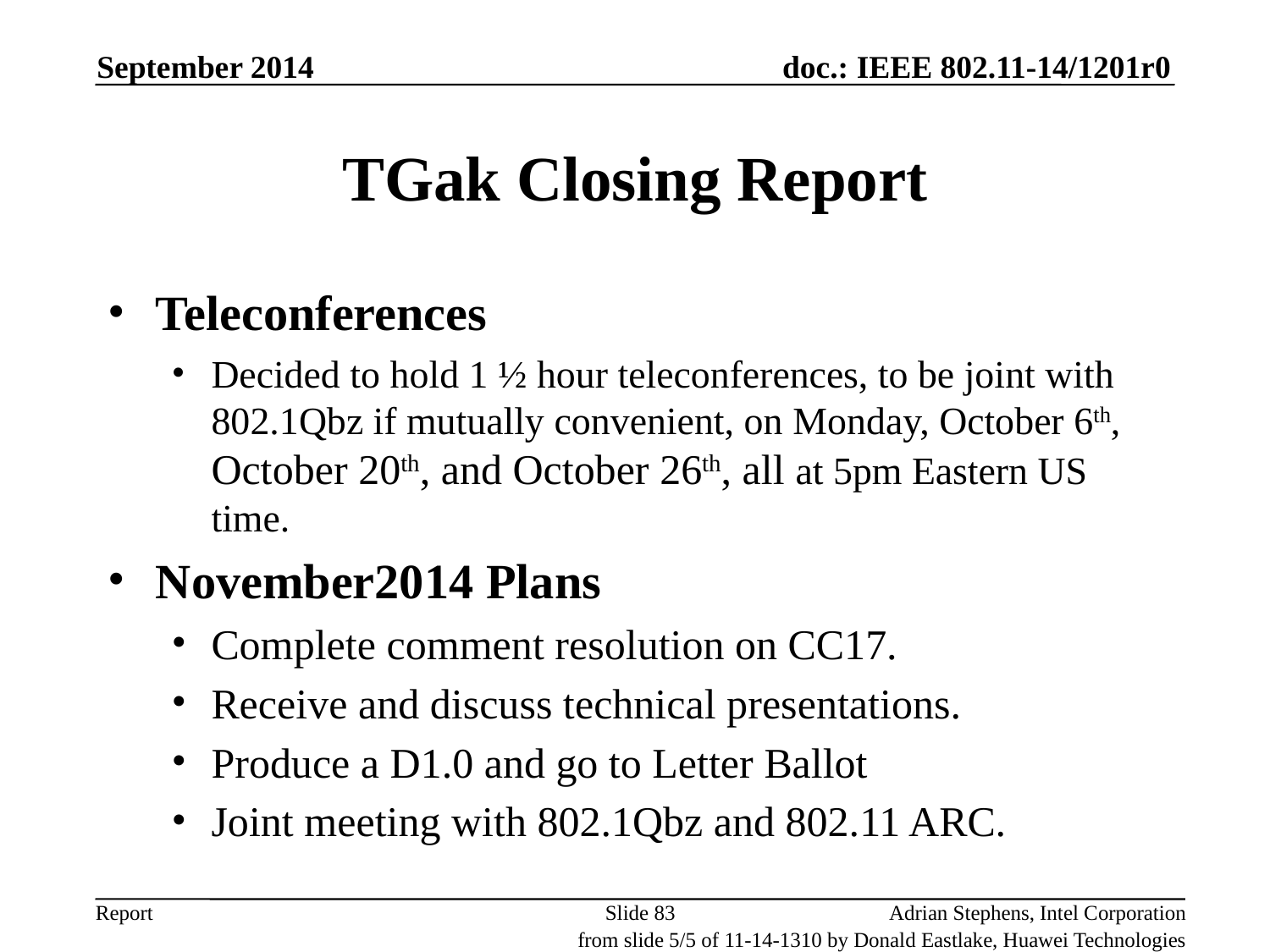

September 2014
# TGak Closing Report
Teleconferences
Decided to hold 1 ½ hour teleconferences, to be joint with 802.1Qbz if mutually convenient, on Monday, October 6th, October 20th, and October 26th, all at 5pm Eastern US time.
November2014 Plans
Complete comment resolution on CC17.
Receive and discuss technical presentations.
Produce a D1.0 and go to Letter Ballot
Joint meeting with 802.1Qbz and 802.11 ARC.

Slide 83
Adrian Stephens, Intel Corporation
from slide 5/5 of 11-14-1310 by Donald Eastlake, Huawei Technologies